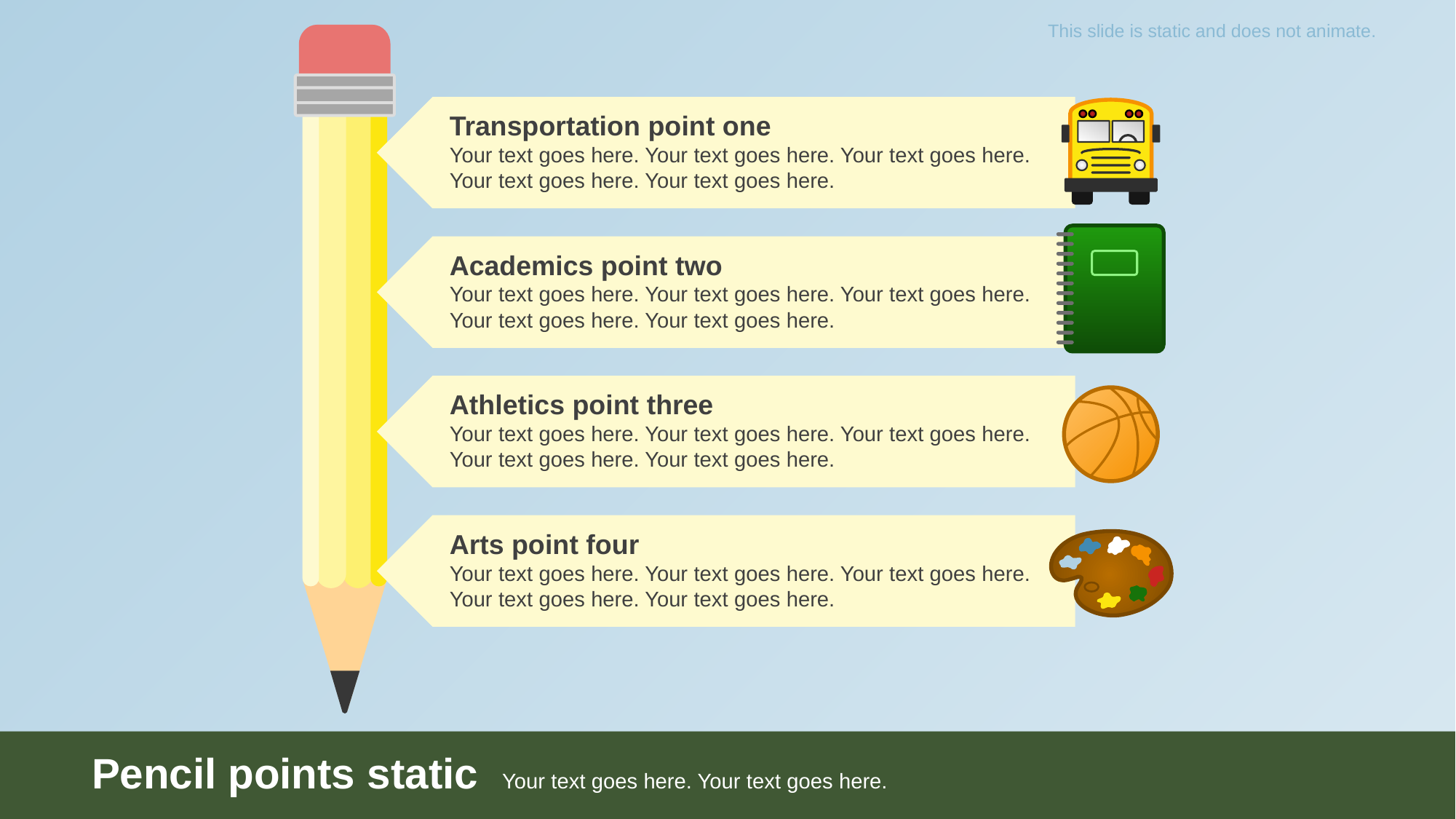

This slide is static and does not animate.

Transportation point one
Your text goes here. Your text goes here. Your text goes here. Your text goes here. Your text goes here.

Academics point two
Your text goes here. Your text goes here. Your text goes here. Your text goes here. Your text goes here.

Athletics point three
Your text goes here. Your text goes here. Your text goes here. Your text goes here. Your text goes here.

Arts point four
Your text goes here. Your text goes here. Your text goes here. Your text goes here. Your text goes here.

Pencil points static  Your text goes here. Your text goes here.